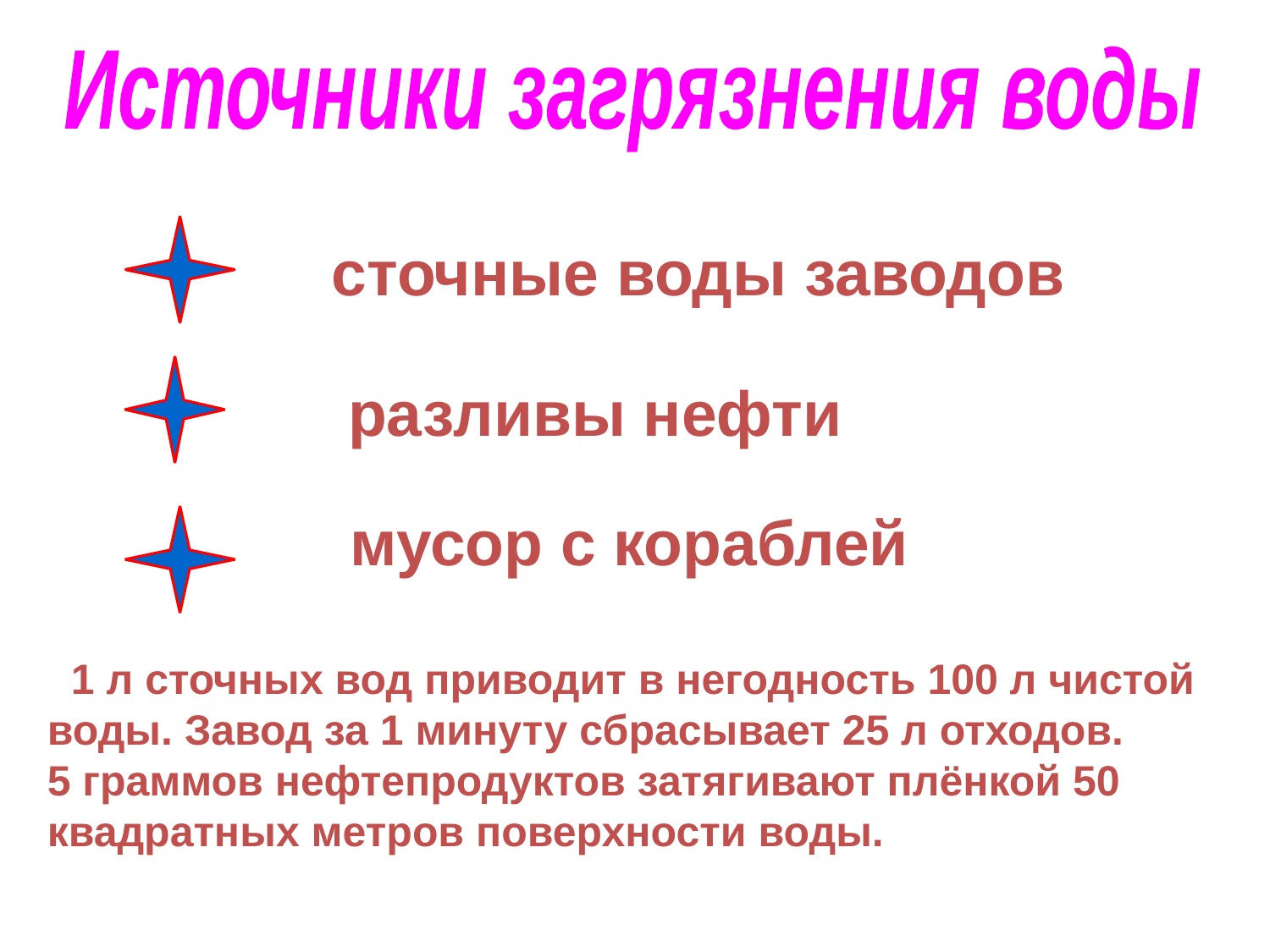

Источники загрязнения воды

сточные воды заводов

разливы нефти
мусор с кораблей

  1 л сточных вод приводит в негодность 100 л чистой
воды. Завод за 1 минуту сбрасывает 25 л отходов.
5 граммов нефтепродуктов затягивают плёнкой 50
квадратных метров поверхности воды.